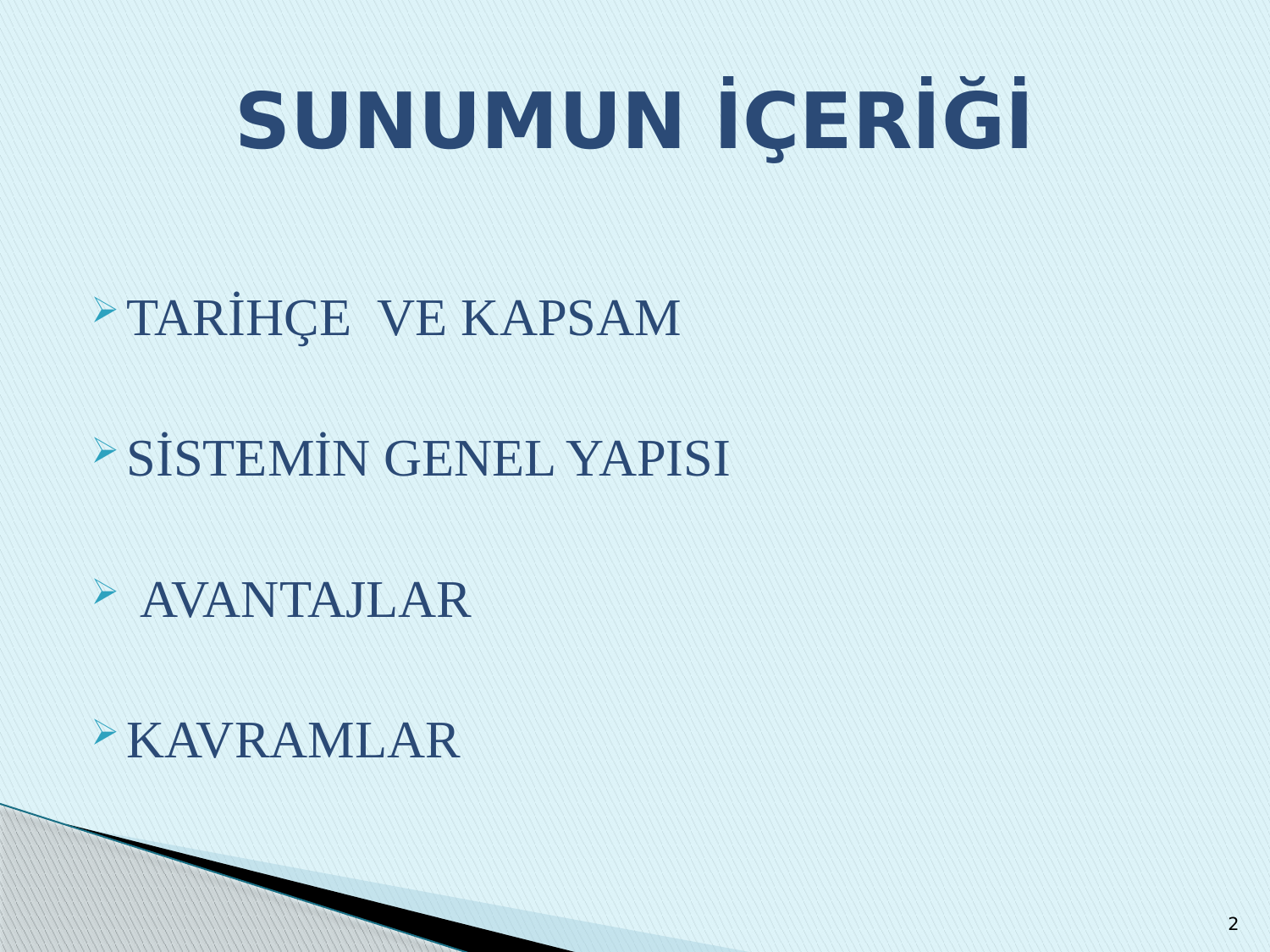

# SUNUMUN İÇERİĞİ

TARİHÇE  VE KAPSAM

SİSTEMİN GENEL YAPISI

 AVANTAJLAR

KAVRAMLAR

2